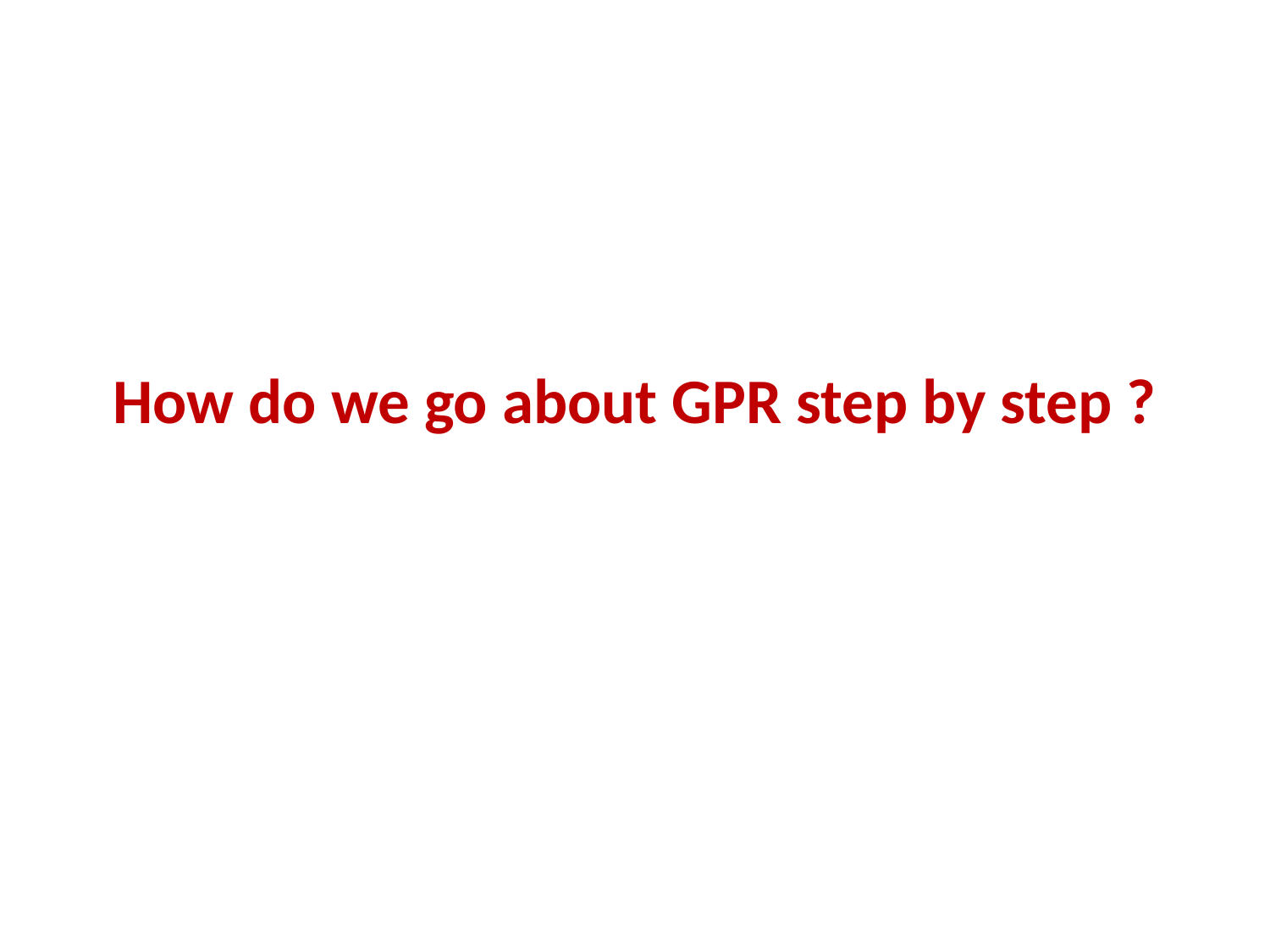

# How do we go about GPR step by step ?